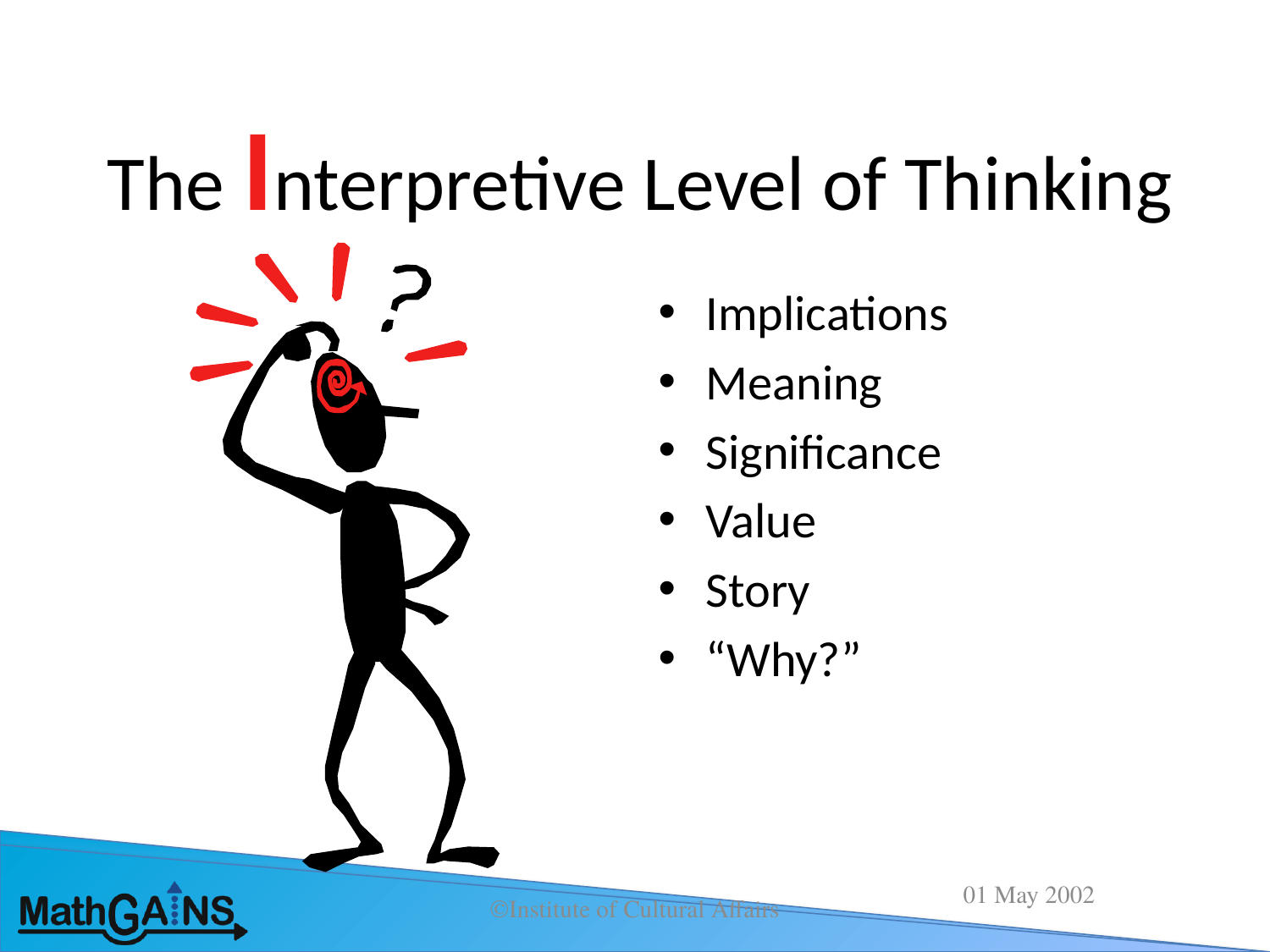

# The Interpretive Level of Thinking

Implications
Meaning
Significance
Value
Story
“Why?”

01 May 2002
©Institute of Cultural Affairs